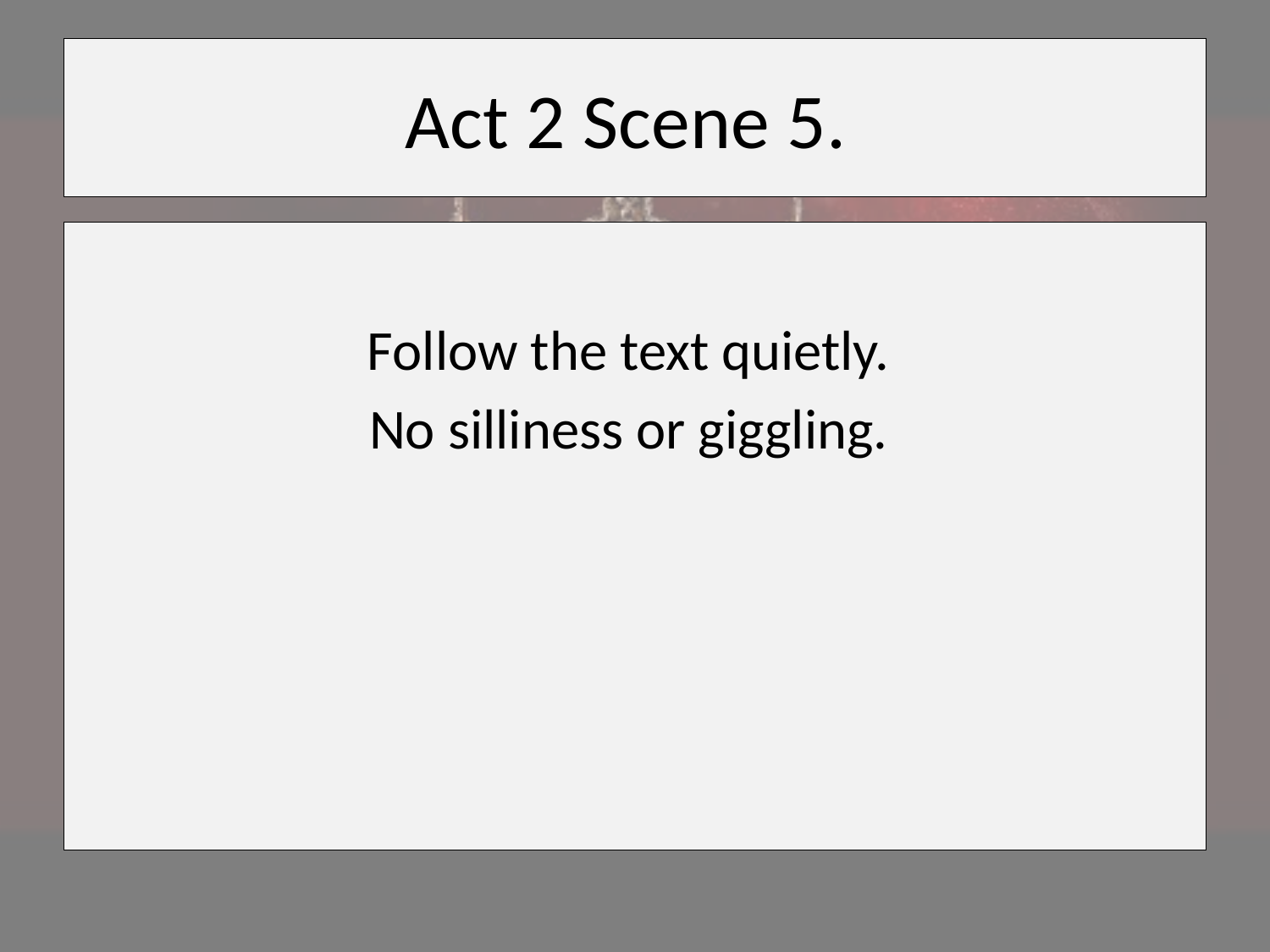

# Act 2 Scene 5.

Follow the text quietly.
No silliness or giggling.